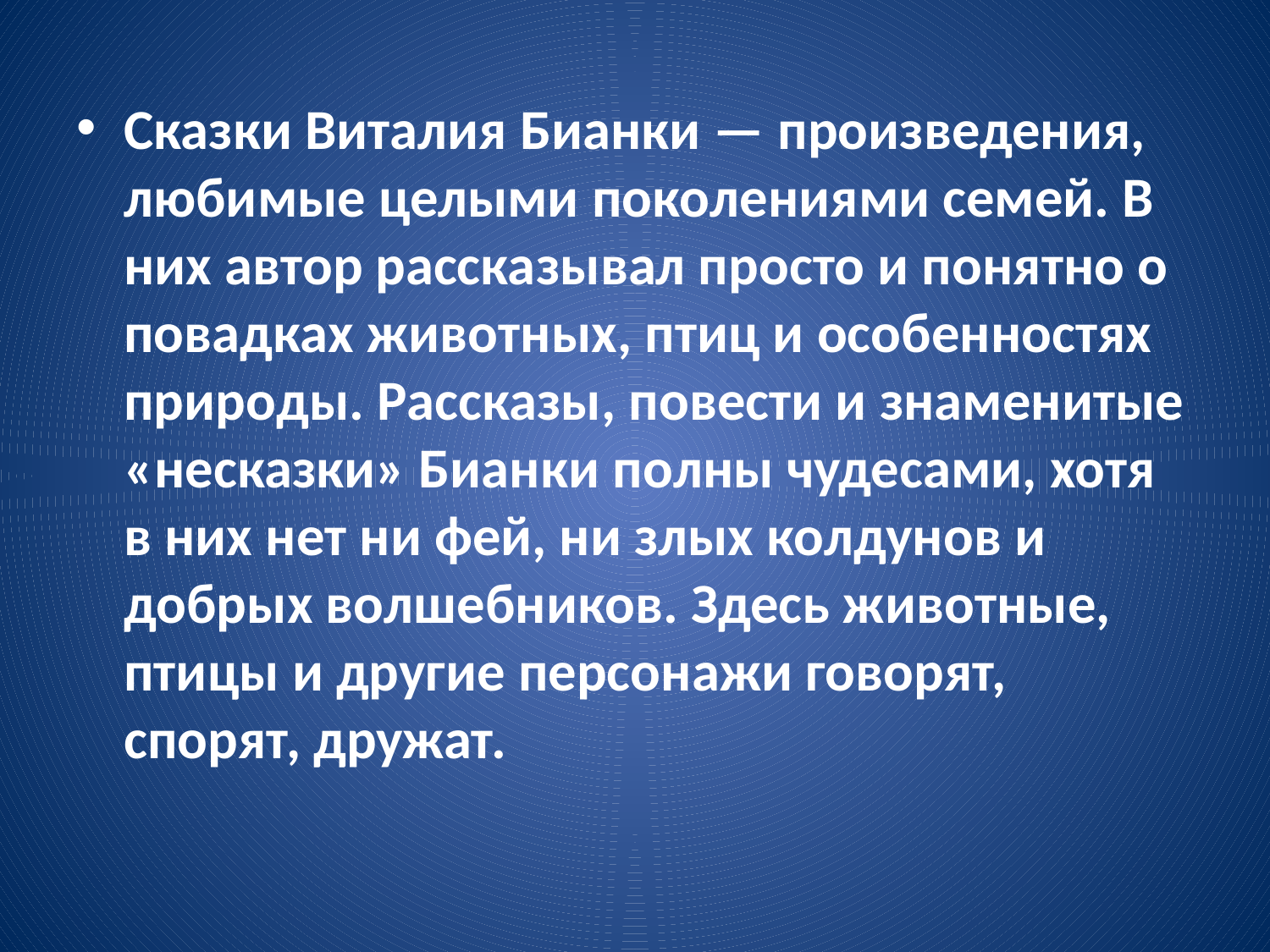

#
Сказки Виталия Бианки — произведения, любимые целыми поколениями семей. В них автор рассказывал просто и понятно о повадках животных, птиц и особенностях природы. Рассказы, повести и знаменитые «несказки» Бианки полны чудесами, хотя в них нет ни фей, ни злых колдунов и добрых волшебников. Здесь животные, птицы и другие персонажи говорят, спорят, дружат.